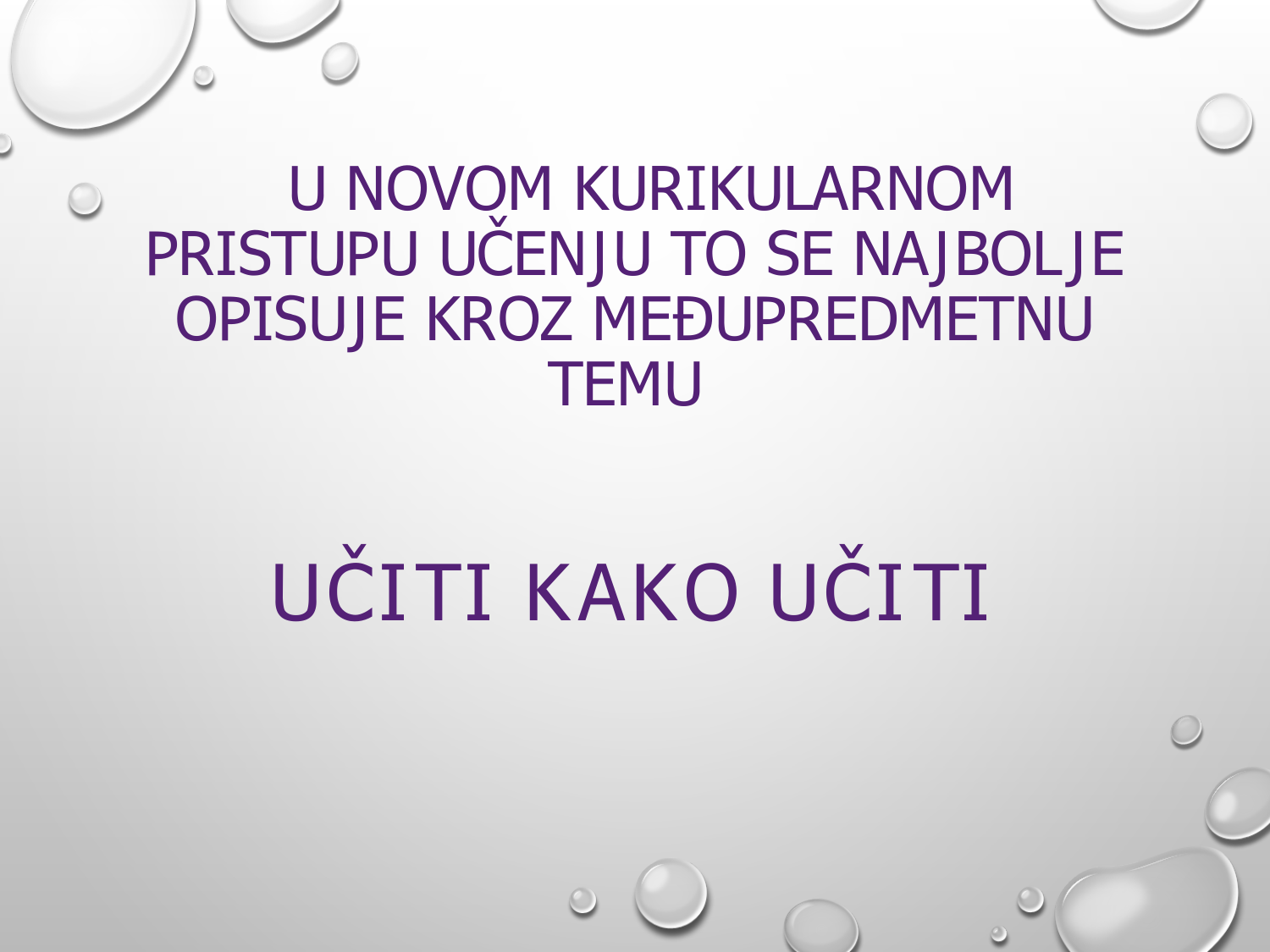

# u novom kurikularnom pristupu učenju to se najbolje opisuje kroz međupredmetnu temu

Učiti kako učiti